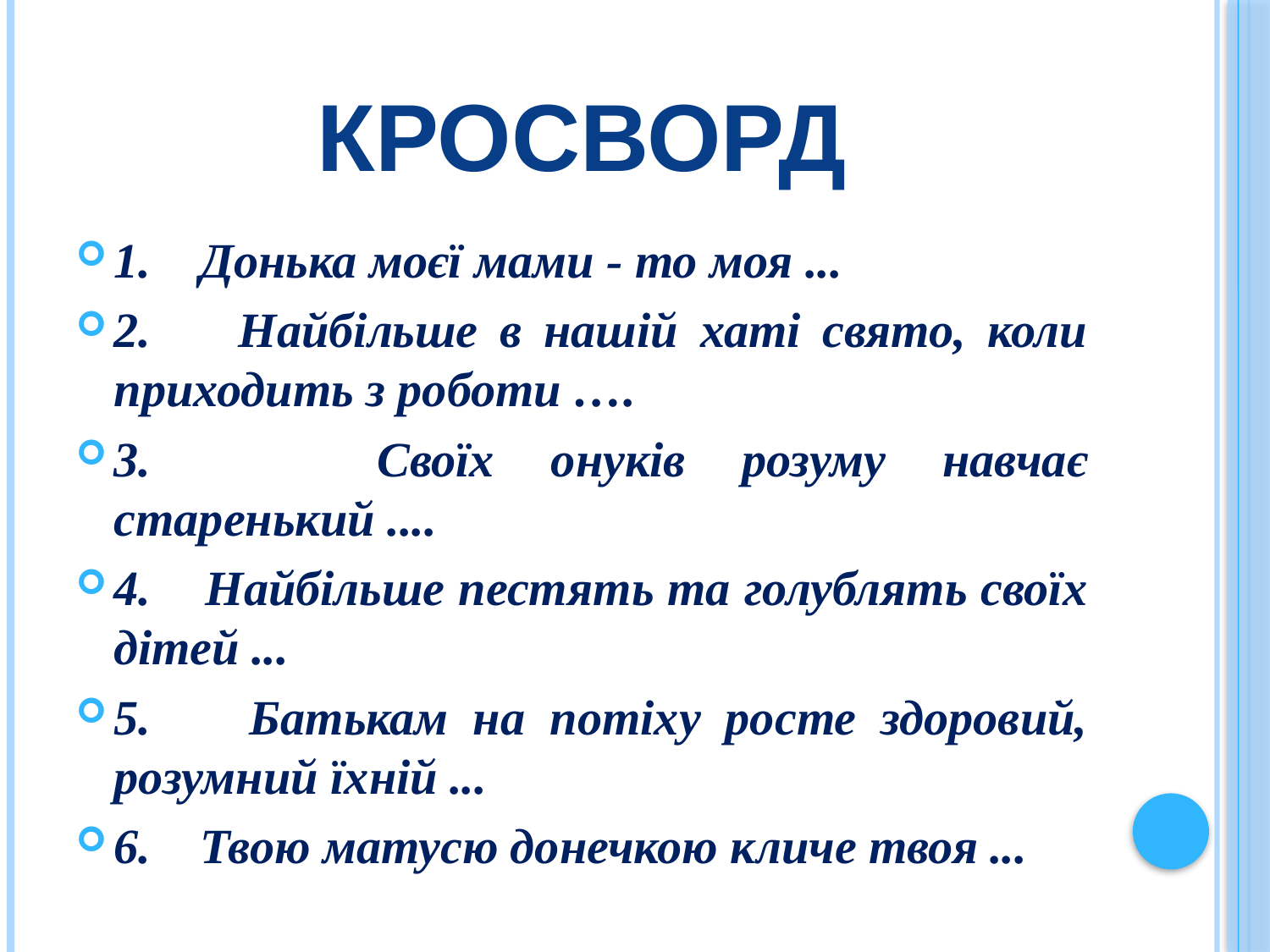

# КРОСВОРД
1.    Донька моєї мами - то моя ...
2.    Найбільше в нашій хаті свято, коли приходить з роботи ….
3.    Своїх онуків розуму навчає старенький ....
4.    Найбільше пестять та голублять своїх дітей ...
5.    Батькам на потіху росте здоровий, розумний їхній ...
6.    Твою матусю донечкою кличе твоя ...